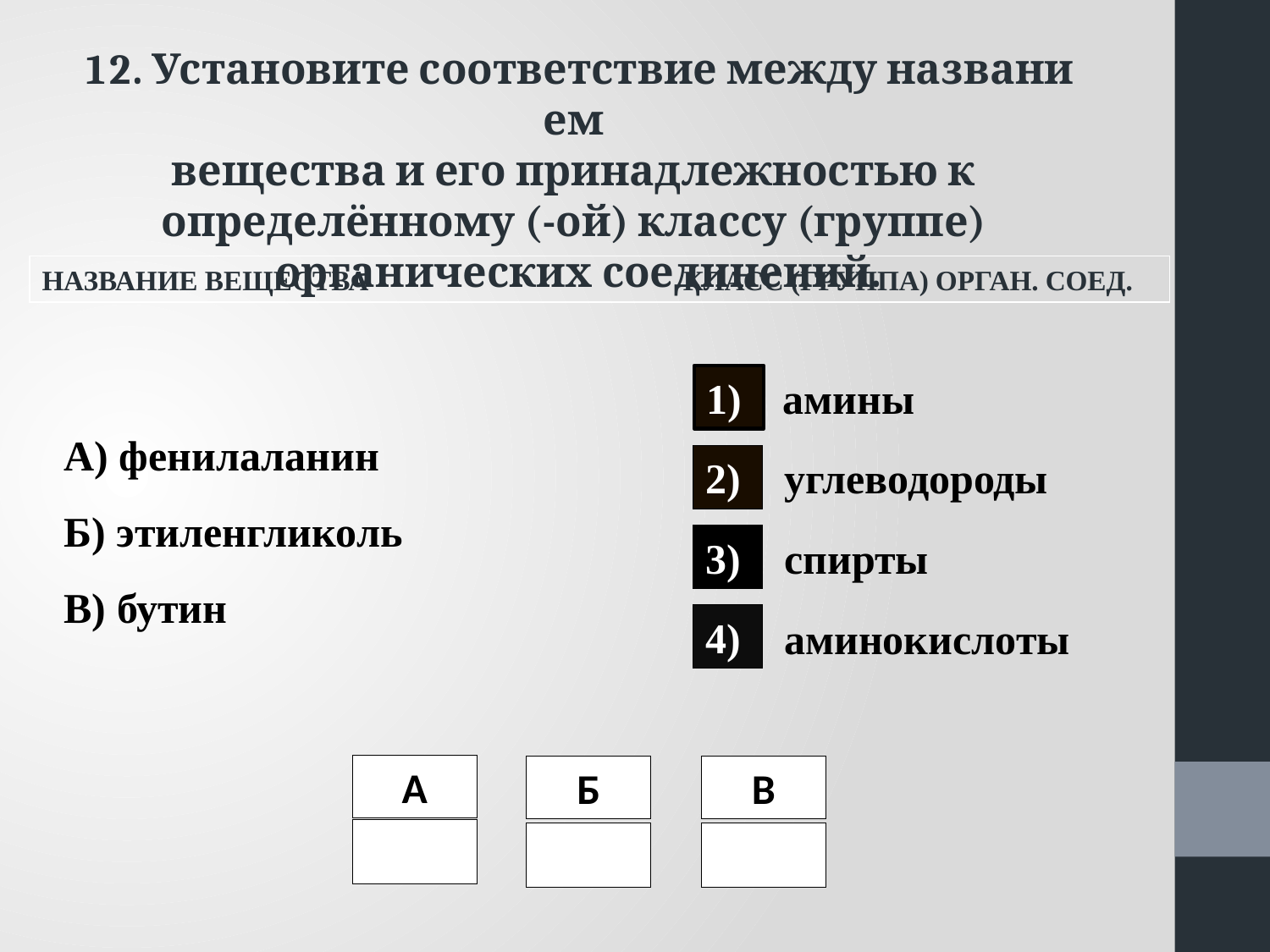

12. Уста­но­ви­те со­от­вет­ствие между на­зва­ни­ем
ве­ще­ства и его при­над­леж­но­стью к
опре­делённому (-ой) клас­су (груп­пе)
ор­га­ни­че­ских со­еди­не­ний.
НА­ЗВА­НИЕ ВЕ­ЩЕ­СТВА                                             КЛАСС (ГРУП­ПА) ОР­ГА­Н. СОЕД.
амины
1)
А) фе­нил­ала­нин
Б) эти­лен­гли­коль
В) бутин
2)
уг­ле­во­до­ро­ды
3)
спир­ты
4)
ами­но­кис­ло­ты
А
В
Б
4

3

2